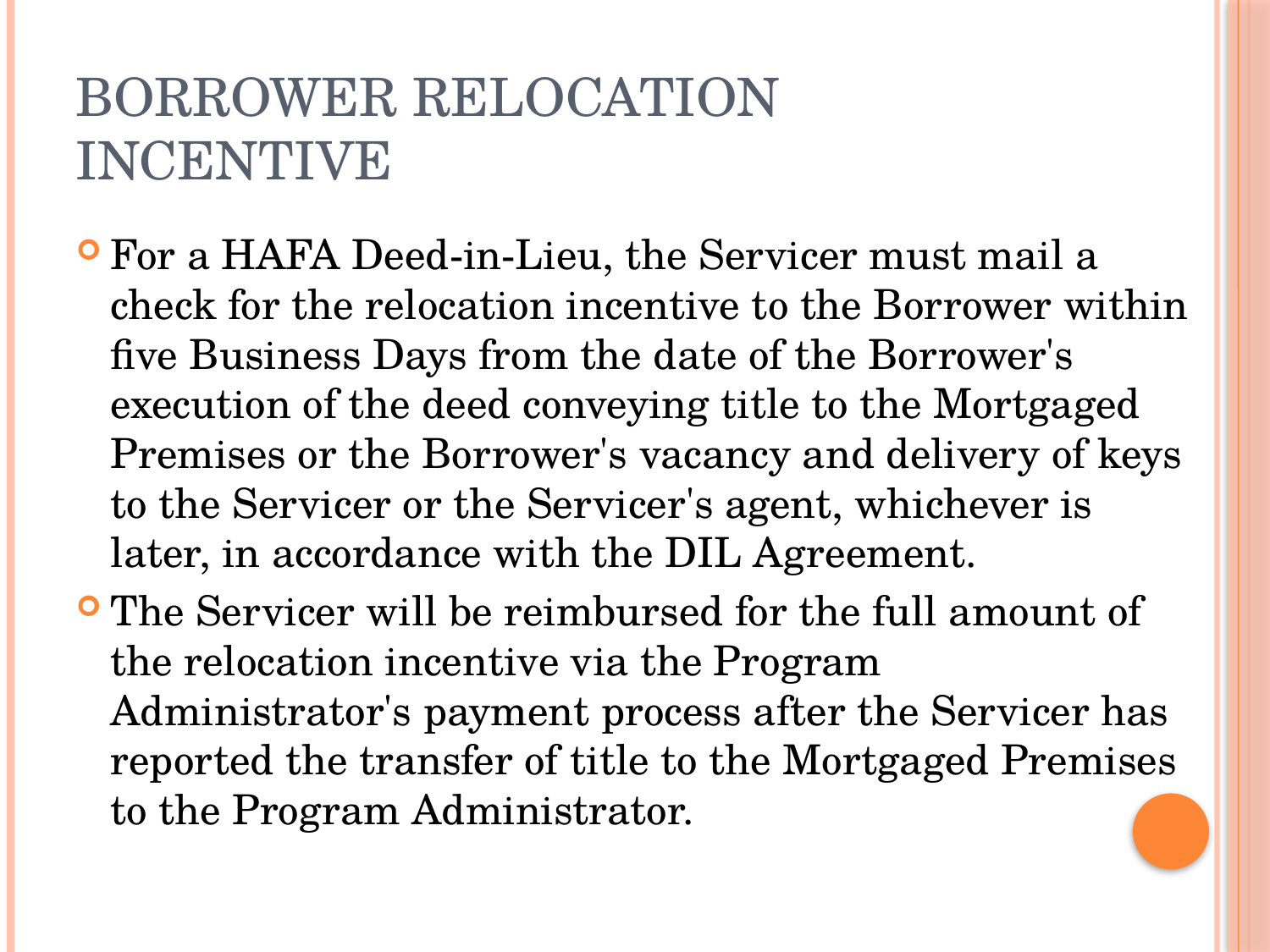

# Borrower relocation incentive
For a HAFA Deed-in-Lieu, the Servicer must mail a check for the relocation incentive to the Borrower within five Business Days from the date of the Borrower's execution of the deed conveying title to the Mortgaged Premises or the Borrower's vacancy and delivery of keys to the Servicer or the Servicer's agent, whichever is later, in accordance with the DIL Agreement.
The Servicer will be reimbursed for the full amount of the relocation incentive via the Program Administrator's payment process after the Servicer has reported the transfer of title to the Mortgaged Premises to the Program Administrator.